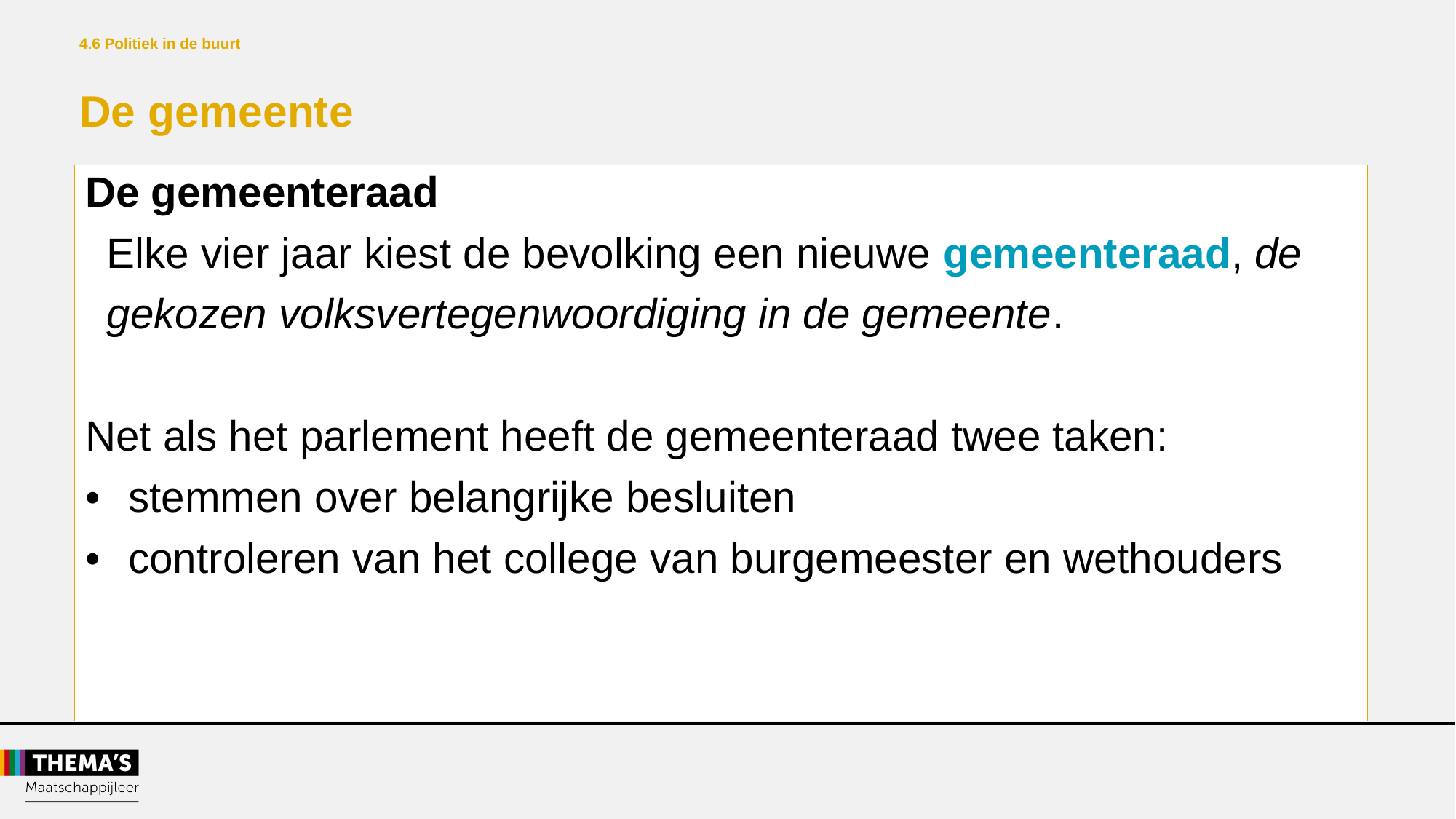

4.6 Politiek in de buurt
De gemeente

De gemeenteraad
Elke vier jaar kiest de bevolking een nieuwe gemeenteraad, de
gekozen volksvertegenwoordiging in de gemeente.

Net als het parlement heeft de gemeenteraad twee taken:
•	stemmen over belangrijke besluiten
•	controleren van het college van burgemeester en wethouders